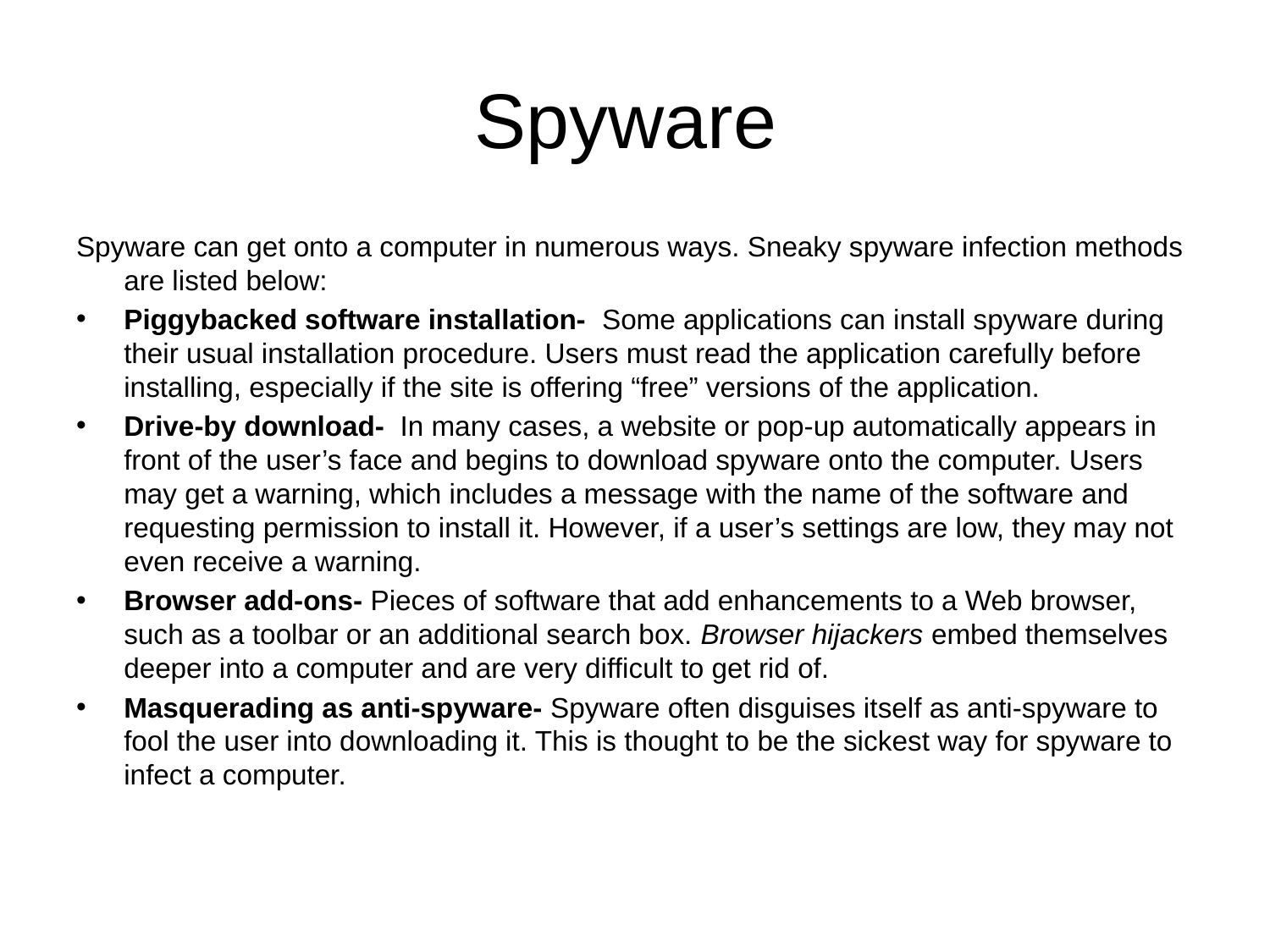

# Spyware
Spyware can get onto a computer in numerous ways. Sneaky spyware infection methods are listed below:
Piggybacked software installation-  Some applications can install spyware during their usual installation procedure. Users must read the application carefully before installing, especially if the site is offering “free” versions of the application.
Drive-by download-  In many cases, a website or pop-up automatically appears in front of the user’s face and begins to download spyware onto the computer. Users may get a warning, which includes a message with the name of the software and requesting permission to install it. However, if a user’s settings are low, they may not even receive a warning.
Browser add-ons- Pieces of software that add enhancements to a Web browser, such as a toolbar or an additional search box. Browser hijackers embed themselves deeper into a computer and are very difficult to get rid of.
Masquerading as anti-spyware- Spyware often disguises itself as anti-spyware to fool the user into downloading it. This is thought to be the sickest way for spyware to infect a computer.